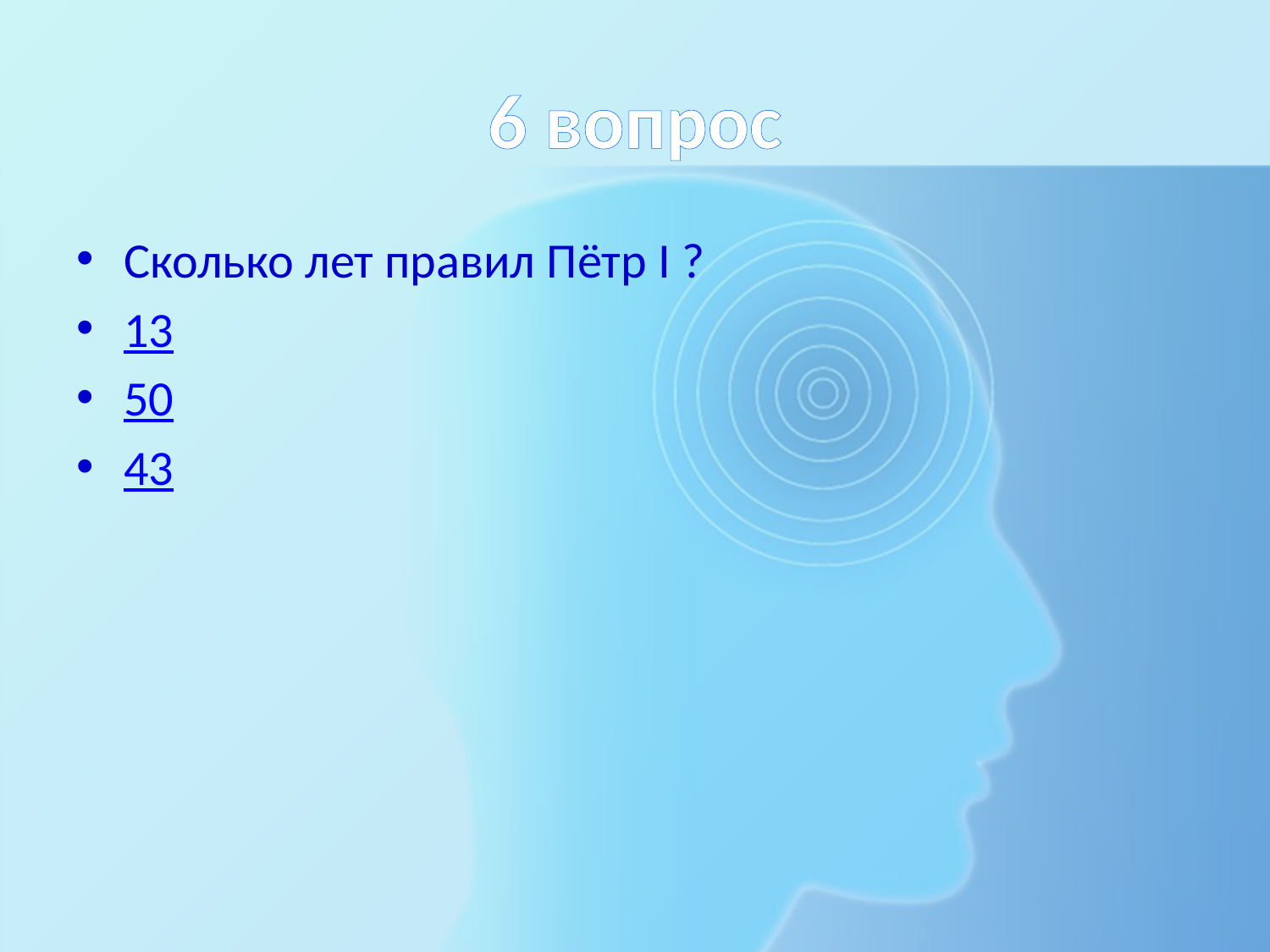

# 6 вопрос
Сколько лет правил Пётр I ?
13
50
43